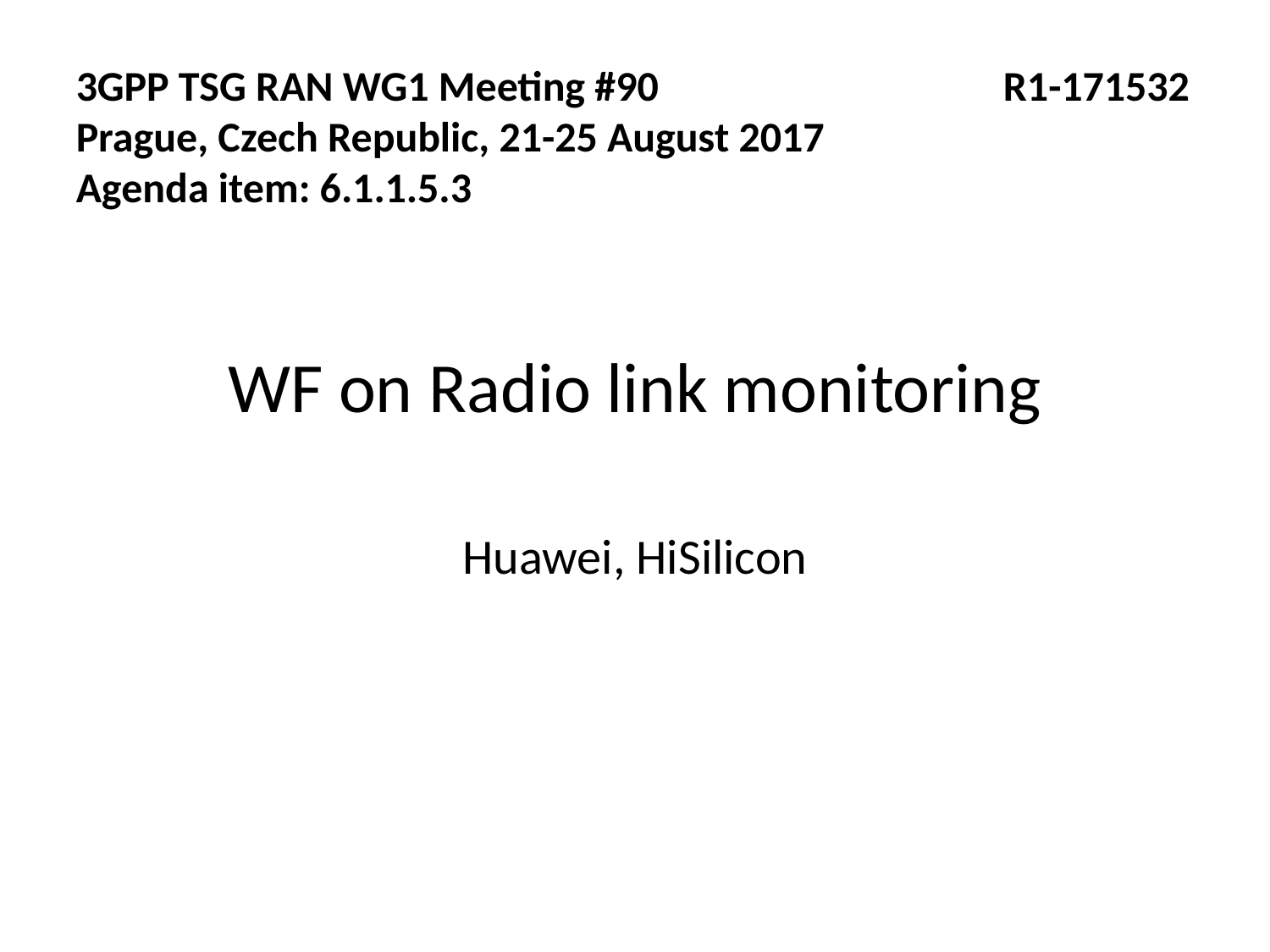

3GPP TSG RAN WG1 Meeting #90         		    R1-171532
Prague, Czech Republic, 21-25 August 2017
Agenda item: 6.1.1.5.3
WF on Radio link monitoring
Huawei, HiSilicon